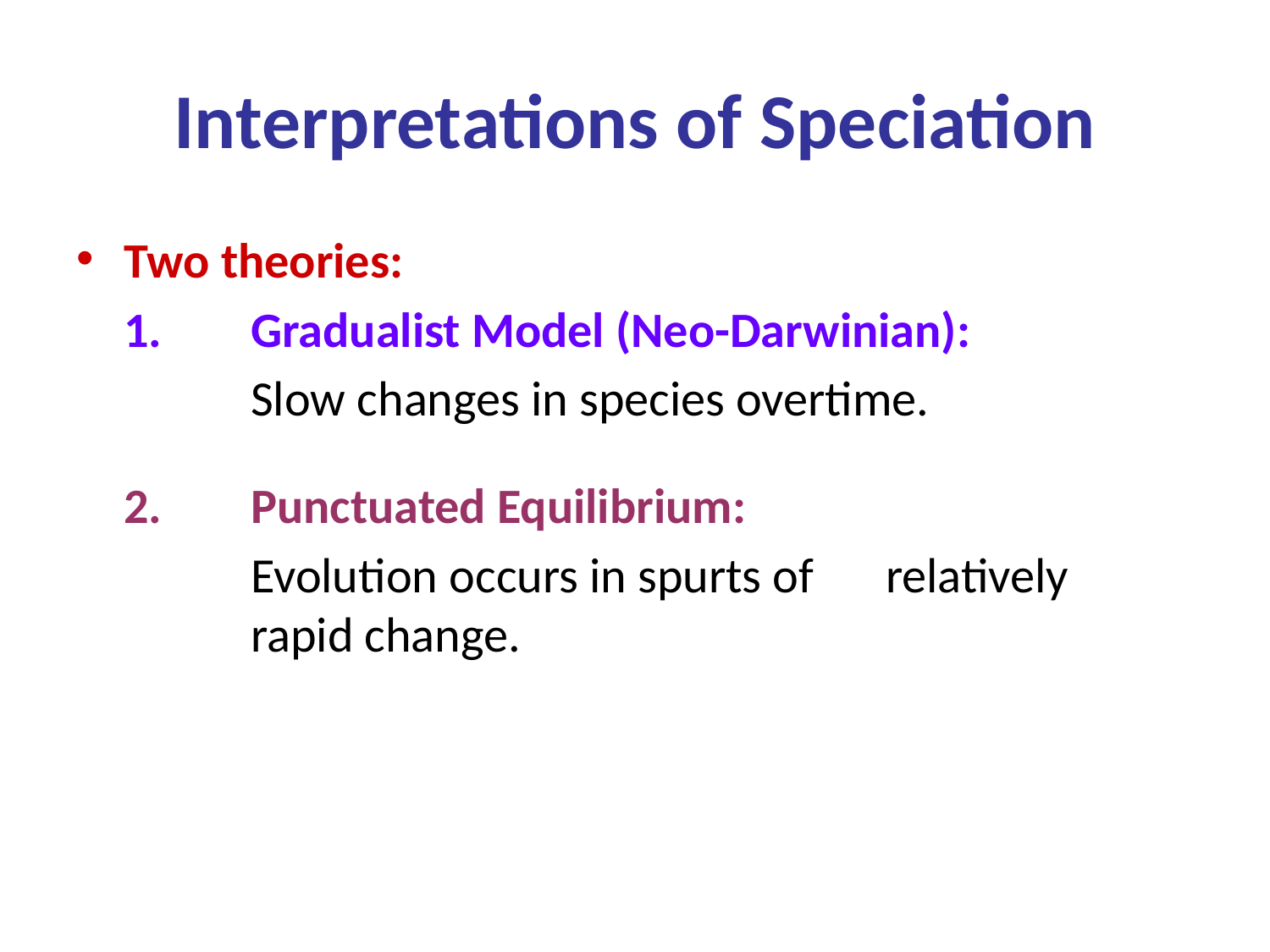

# Interpretations of Speciation
Two theories:
	1.	Gradualist Model (Neo-Darwinian):
		Slow changes in species overtime.

	2.	Punctuated Equilibrium:
		Evolution occurs in spurts of 	relatively 		rapid change.